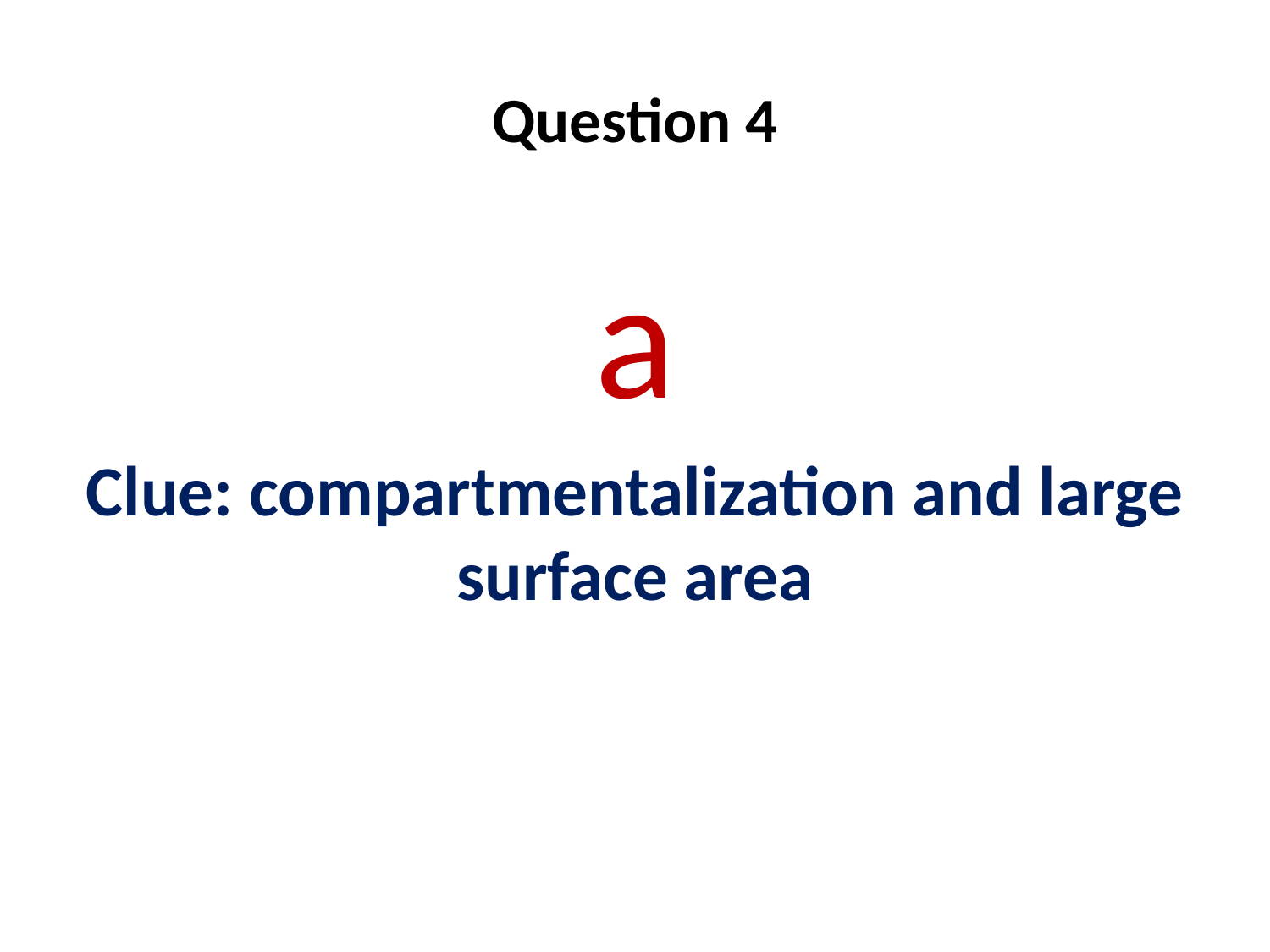

# Question 4
a
Clue: compartmentalization and large surface area